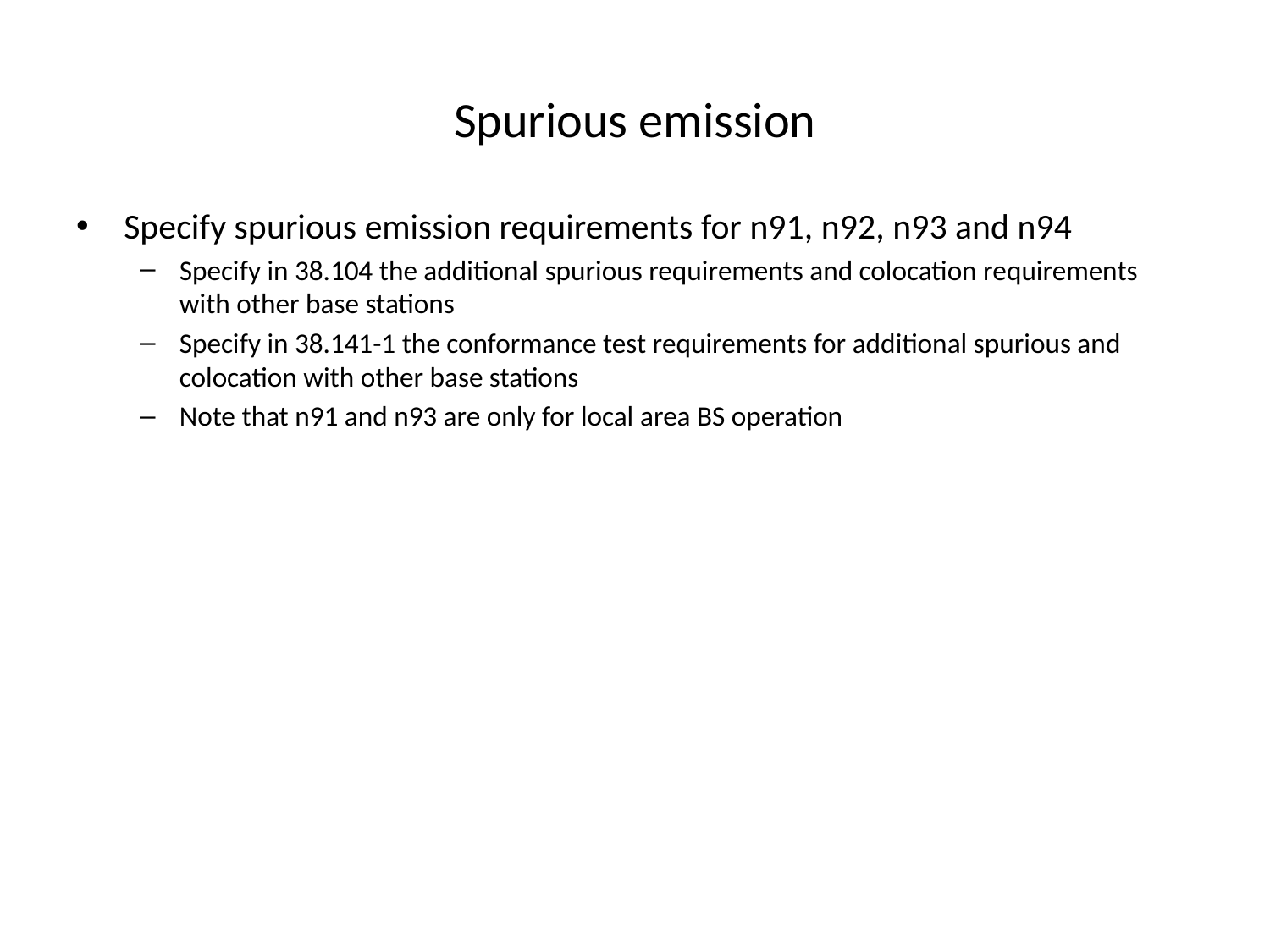

# Spurious emission
Specify spurious emission requirements for n91, n92, n93 and n94
Specify in 38.104 the additional spurious requirements and colocation requirements with other base stations
Specify in 38.141-1 the conformance test requirements for additional spurious and colocation with other base stations
Note that n91 and n93 are only for local area BS operation